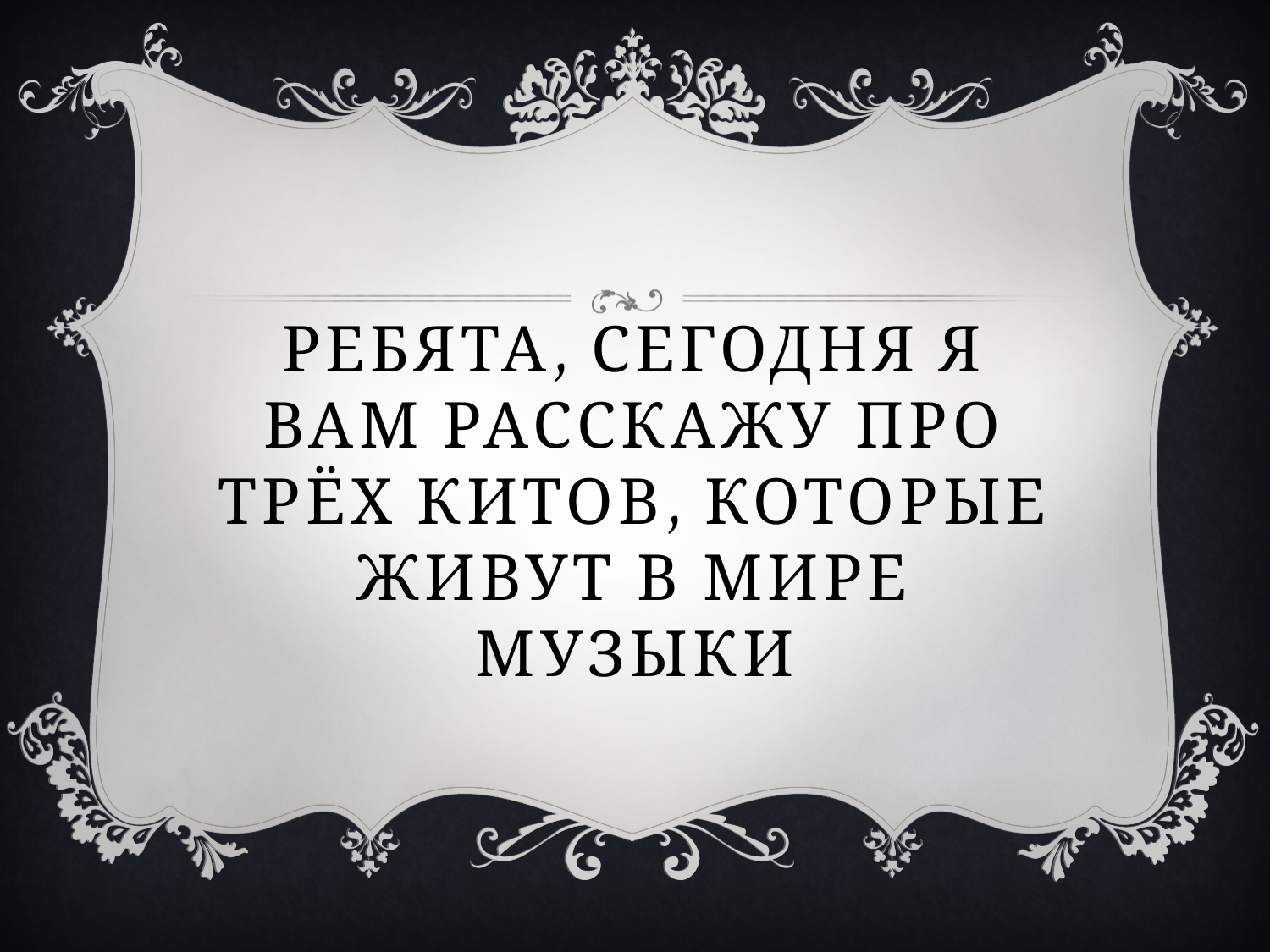

# Ребята, сегодня я вам расскажу про трёх китов, которые живут в мире музыки